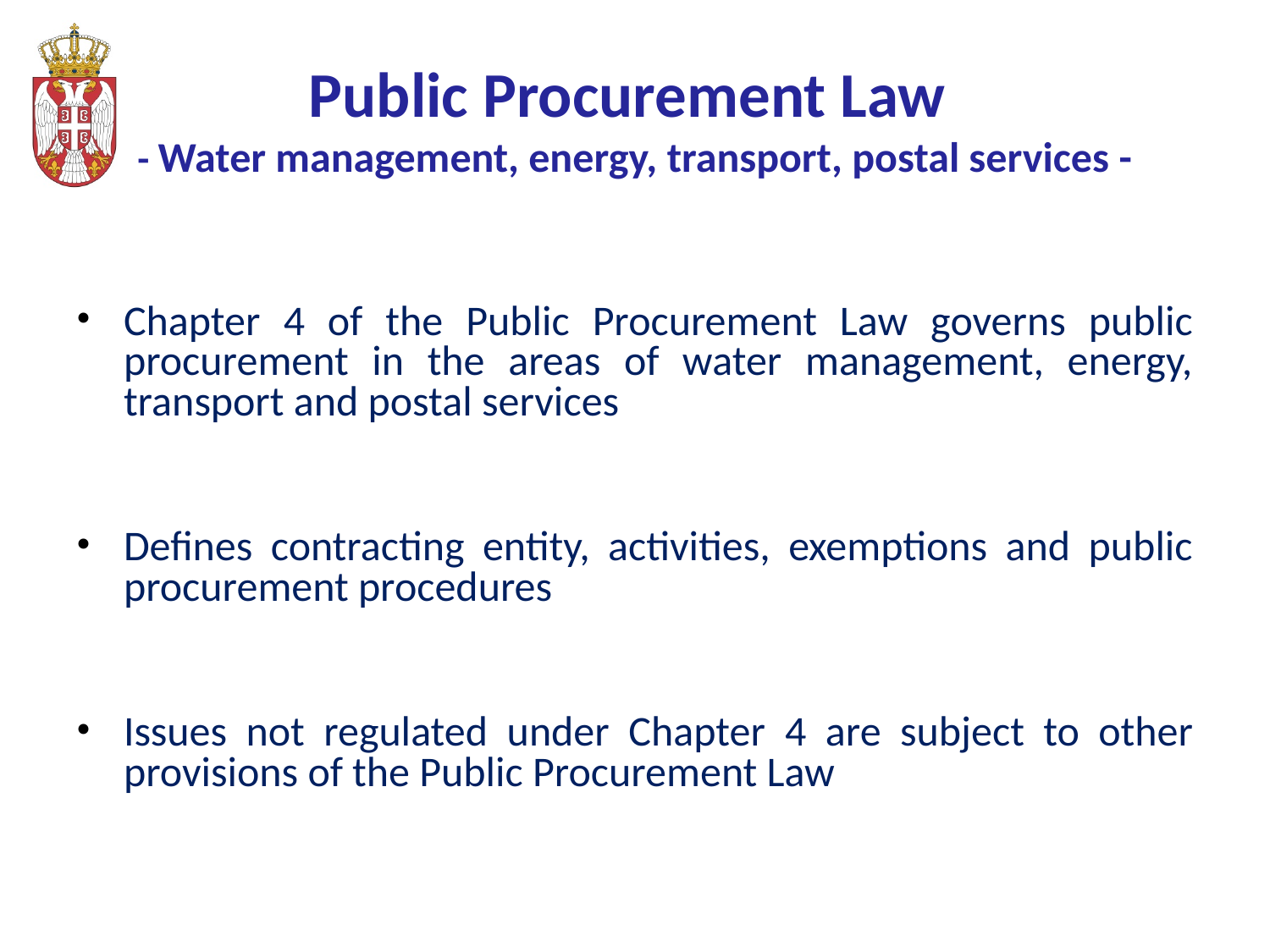

# Public Procurement Law - Water management, energy, transport, postal services -

Chapter 4 of the Public Procurement Law governs public procurement in the areas of water management, energy, transport and postal services

Defines contracting entity, activities, exemptions and public procurement procedures

Issues not regulated under Chapter 4 are subject to other provisions of the Public Procurement Law